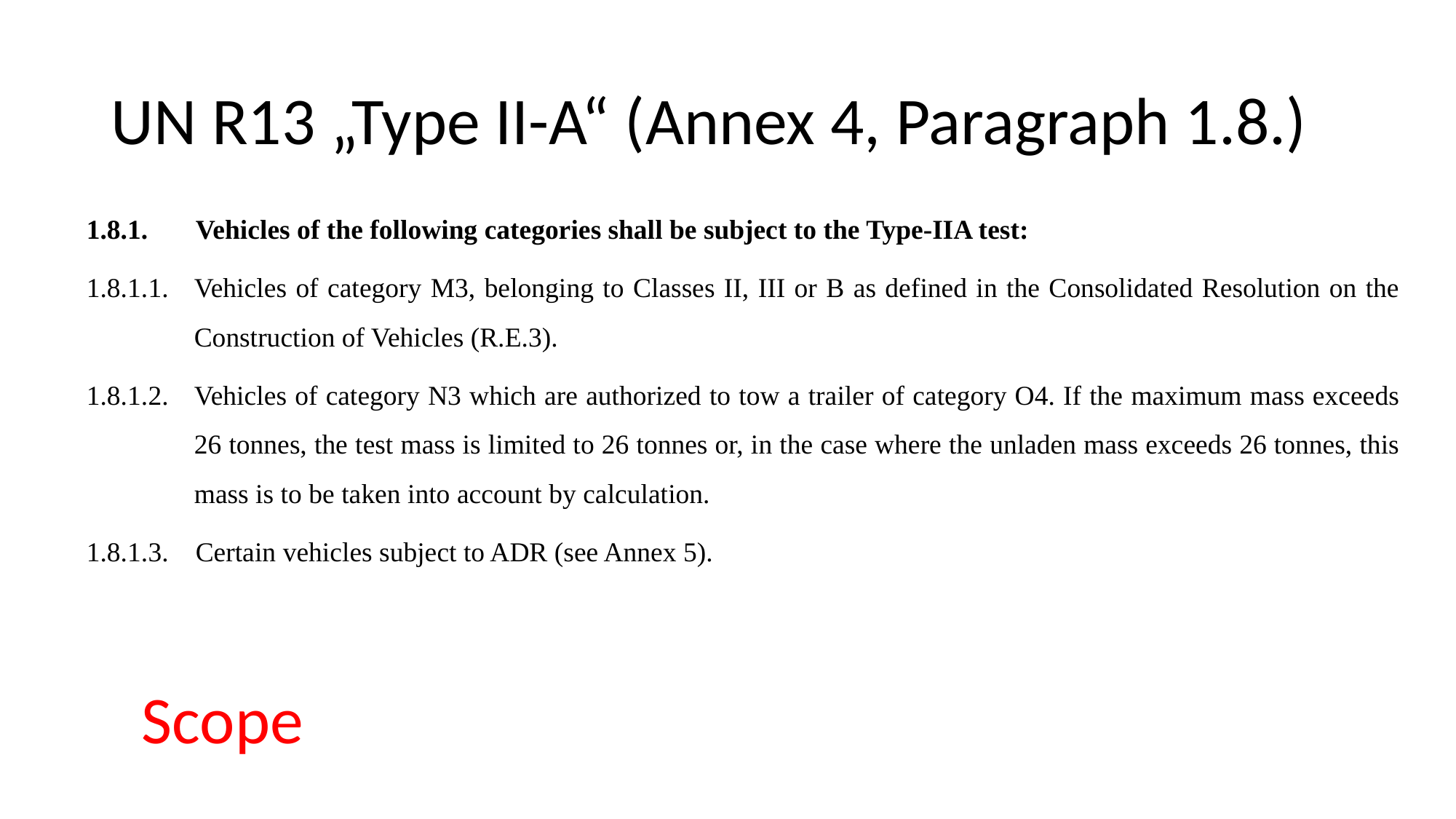

# UN R13 „Type II-A“ (Annex 4, Paragraph 1.8.)
1.8.1.	Vehicles of the following categories shall be subject to the Type-IIA test:
1.8.1.1.	Vehicles of category M3, belonging to Classes II, III or B as defined in the Consolidated Resolution on the Construction of Vehicles (R.E.3).
1.8.1.2.	Vehicles of category N3 which are authorized to tow a trailer of category O4. If the maximum mass exceeds 26 tonnes, the test mass is limited to 26 tonnes or, in the case where the unladen mass exceeds 26 tonnes, this mass is to be taken into account by calculation.
1.8.1.3.	Certain vehicles subject to ADR (see Annex 5).
Scope